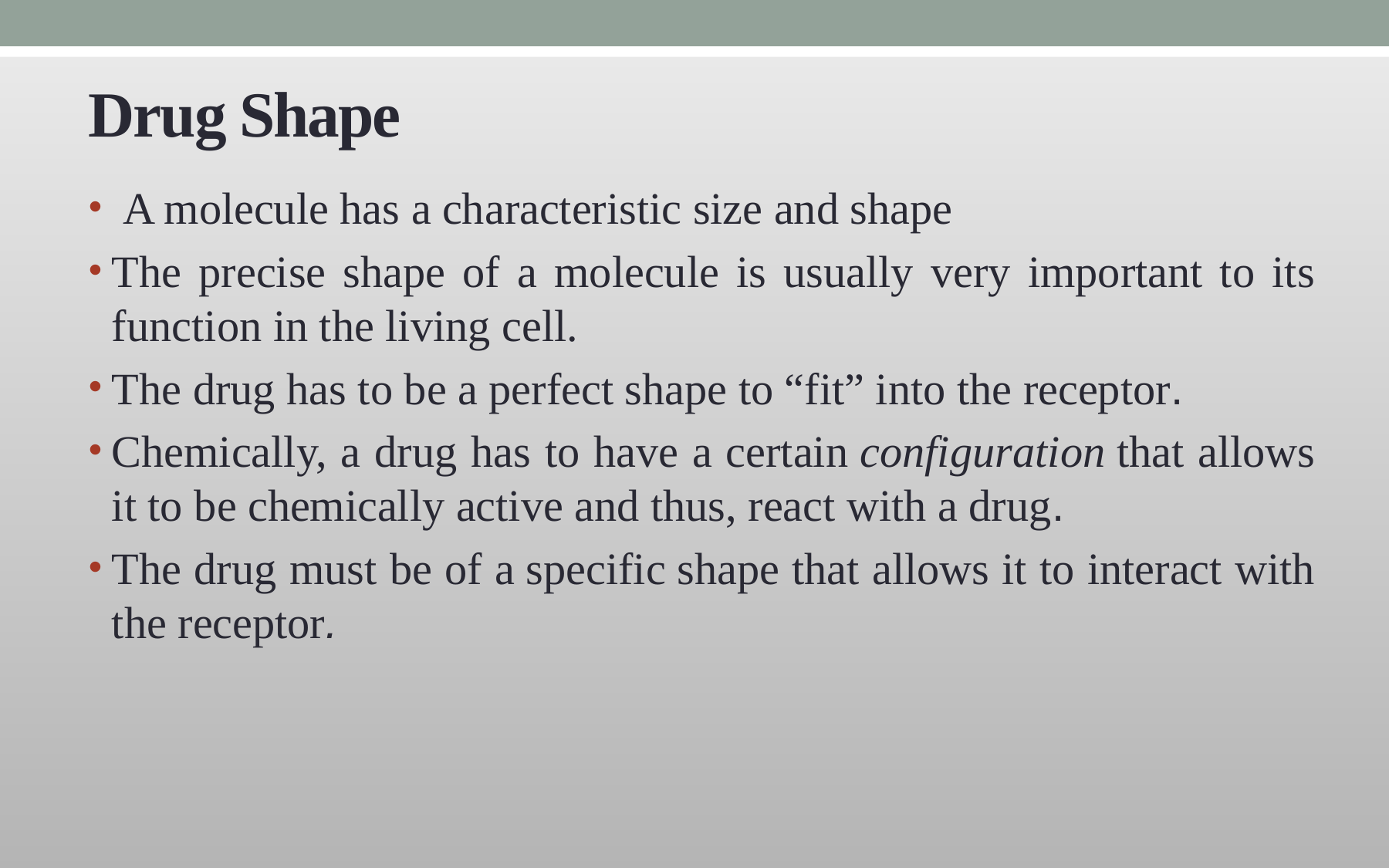

# Drug Shape
 A molecule has a characteristic size and shape
The precise shape of a molecule is usually very important to its function in the living cell.
The drug has to be a perfect shape to “fit” into the receptor.
Chemically, a drug has to have a certain configuration that allows it to be chemically active and thus, react with a drug.
The drug must be of a specific shape that allows it to interact with the receptor.